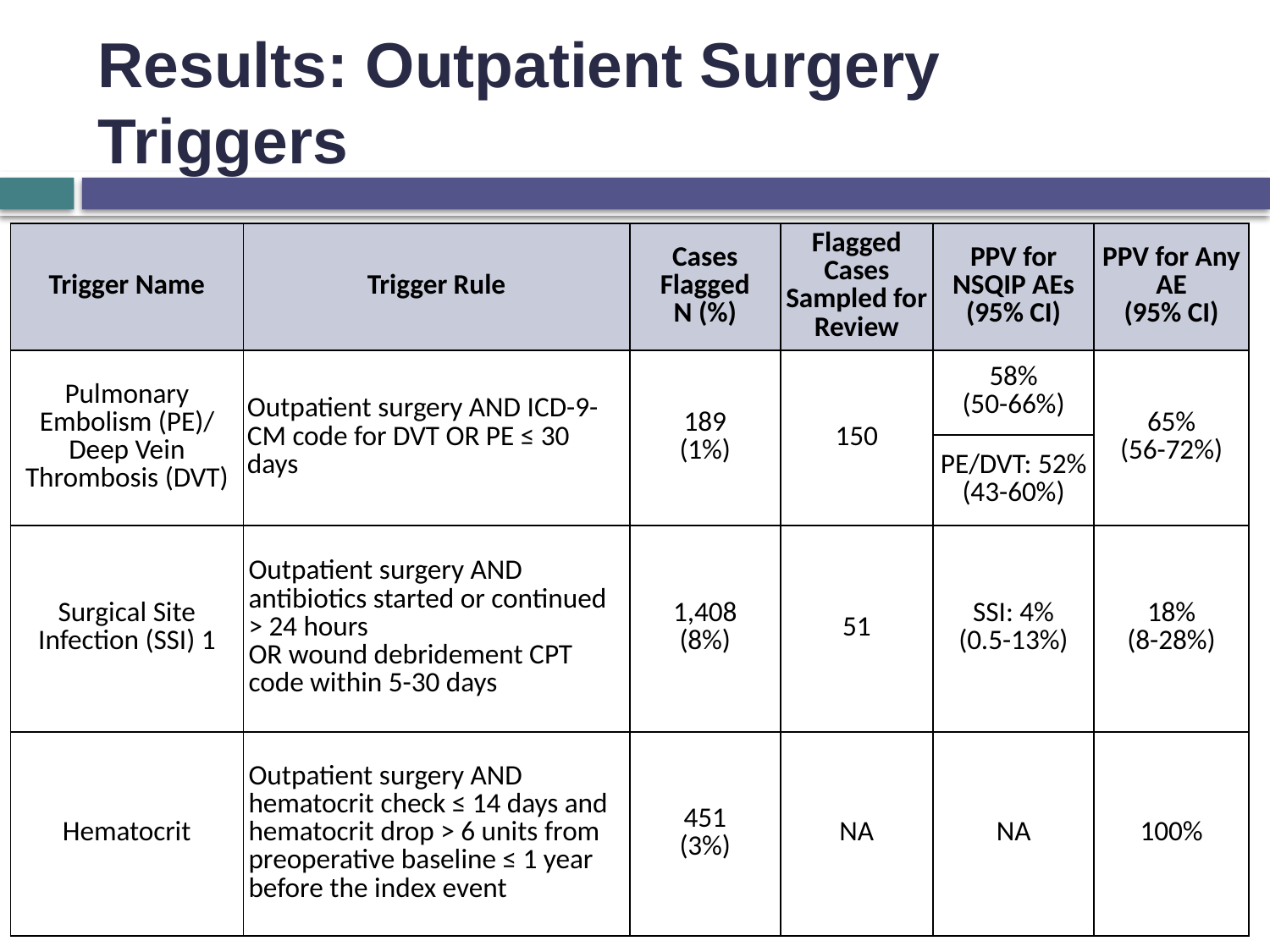

# Results: Outpatient Surgery Triggers

| Trigger Name | Trigger Rule | Cases Flagged N (%) | Flagged Cases Sampled for Review | PPV for NSQIP AEs (95% CI) | PPV for Any AE (95% CI) |
| --- | --- | --- | --- | --- | --- |
| Pulmonary Embolism (PE)/ Deep Vein Thrombosis (DVT) | Outpatient surgery AND ICD-9-CM code for DVT OR PE ≤ 30 days | 189 (1%) | 150 | 58% (50-66%) | 65% (56-72%) |
|  |  |  |  | PE/DVT: 52% (43-60%) |  |
| Surgical Site Infection (SSI) 1 | Outpatient surgery AND antibiotics started or continued > 24 hours OR wound debridement CPT code within 5-30 days | 1,408 (8%) | 51 | SSI: 4% (0.5-13%) | 18% (8-28%) |
| Hematocrit | Outpatient surgery AND hematocrit check ≤ 14 days and hematocrit drop > 6 units from preoperative baseline ≤ 1 year before the index event | 451 (3%) | NA | NA | 100% |